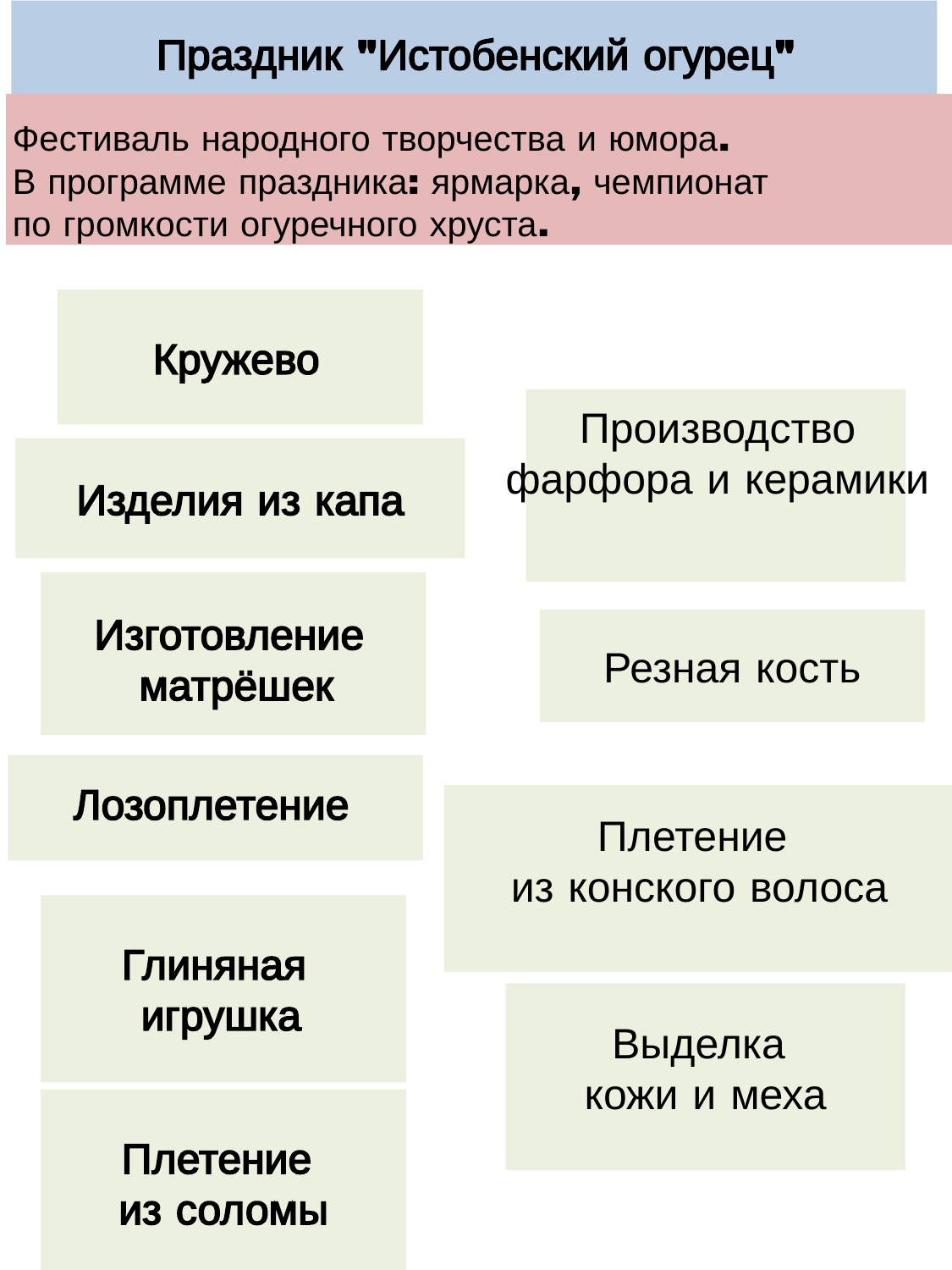

Праздник "Истобенский огурец"

Фестиваль народного творчества и юмора.
В программе праздника: ярмарка, чемпионат по громкости огуречного хруста.

Кружево

Производство фарфора и керамики

Изделия из капа

Изготовление
матрёшек

Резная кость

Лозоплетение

Плетение
из конского волоса

Глиняная
игрушка

Выделка
кожи и меха

Плетение
из соломы